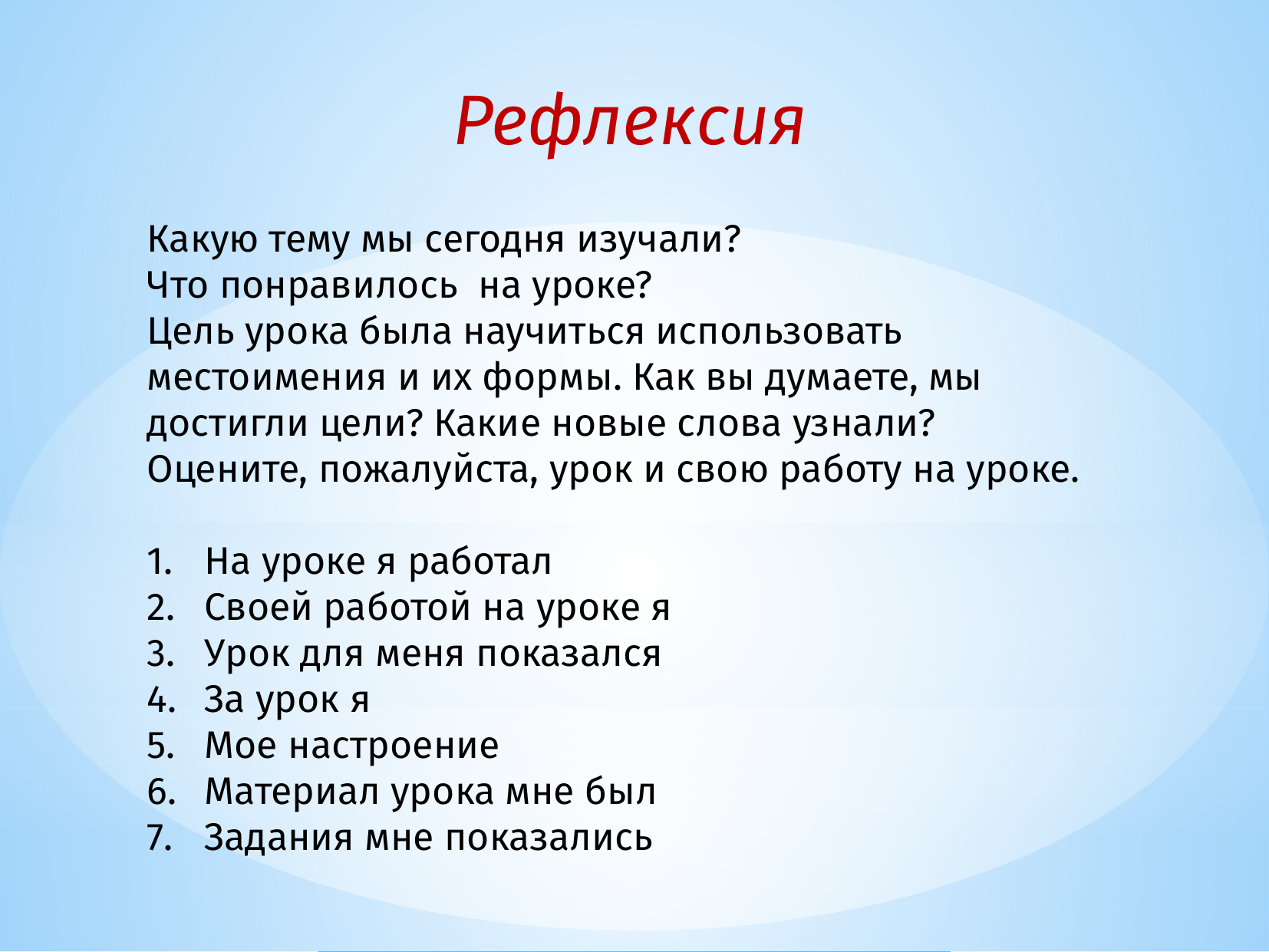

Рефлексия
Какую тему мы сегодня изучали?
Что понравилось  на уроке?
Цель урока была научиться использовать местоимения и их формы. Как вы думаете, мы достигли цели? Какие новые слова узнали?
Оцените, пожалуйста, урок и свою работу на уроке.

На уроке я работал
Своей работой на уроке я
Урок для меня показался
За урок я
Мое настроение
Материал урока мне был
Задания мне показались